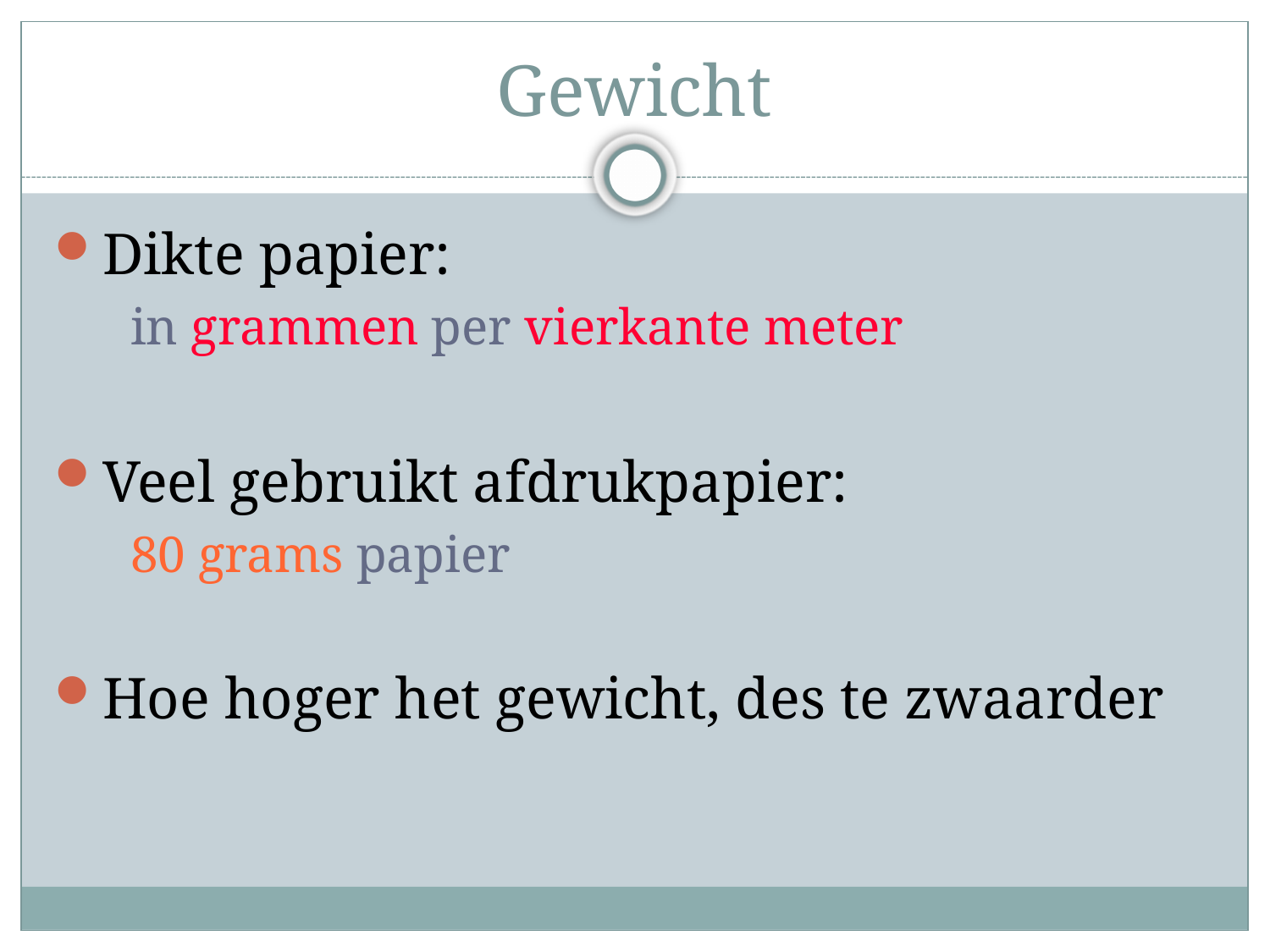

# Gewicht
Dikte papier:
	in grammen per vierkante meter

Veel gebruikt afdrukpapier:
	80 grams papier

Hoe hoger het gewicht, des te zwaarder